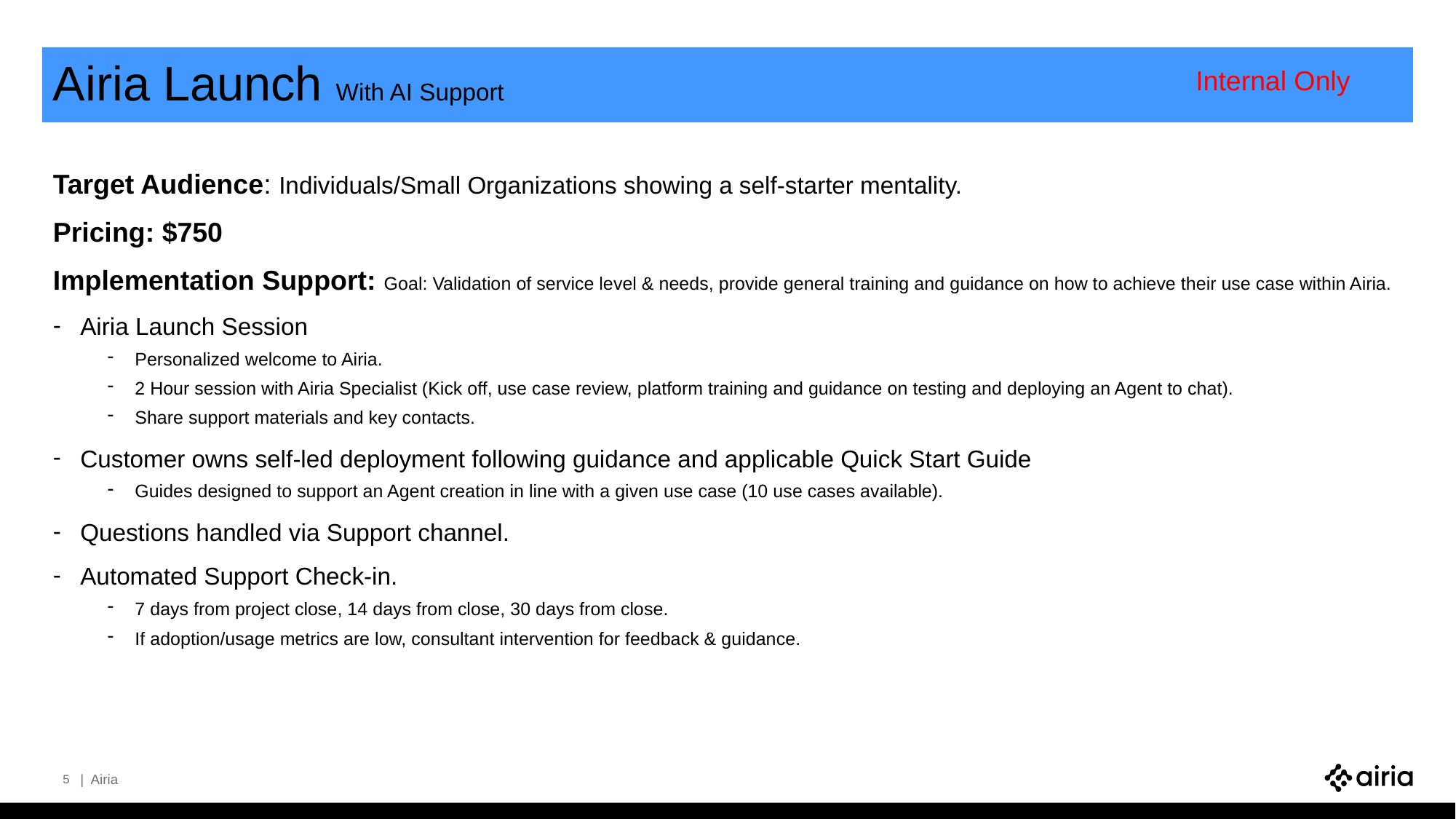

# Airia Launch With AI Support
Internal Only
Target Audience: Individuals/Small Organizations showing a self-starter mentality.
Pricing: $750
Implementation Support: Goal: Validation of service level & needs, provide general training and guidance on how to achieve their use case within Airia.
Airia Launch Session
Personalized welcome to Airia.
2 Hour session with Airia Specialist (Kick off, use case review, platform training and guidance on testing and deploying an Agent to chat).
Share support materials and key contacts.
Customer owns self-led deployment following guidance and applicable Quick Start Guide
Guides designed to support an Agent creation in line with a given use case (10 use cases available).
Questions handled via Support channel.
Automated Support Check-in.
7 days from project close, 14 days from close, 30 days from close.
If adoption/usage metrics are low, consultant intervention for feedback & guidance.

5
|  Airia